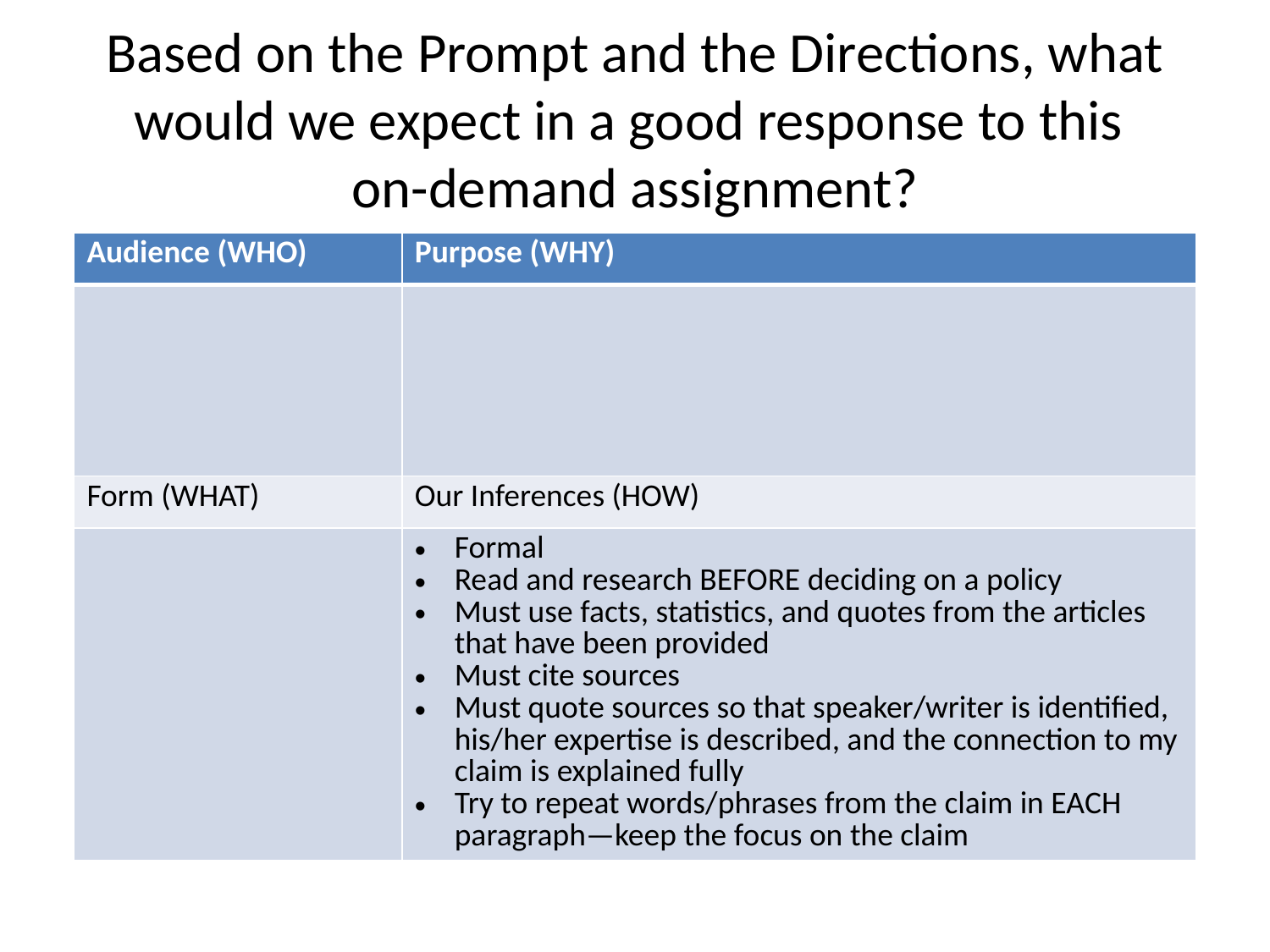

# Based on the Prompt and the Directions, what would we expect in a good response to this on-demand assignment?
| Audience (WHO) | Purpose (WHY) |
| --- | --- |
|  |  |
| Form (WHAT) | Our Inferences (HOW) |
|  | Formal Read and research BEFORE deciding on a policy Must use facts, statistics, and quotes from the articles that have been provided Must cite sources Must quote sources so that speaker/writer is identified, his/her expertise is described, and the connection to my claim is explained fully Try to repeat words/phrases from the claim in EACH paragraph—keep the focus on the claim |